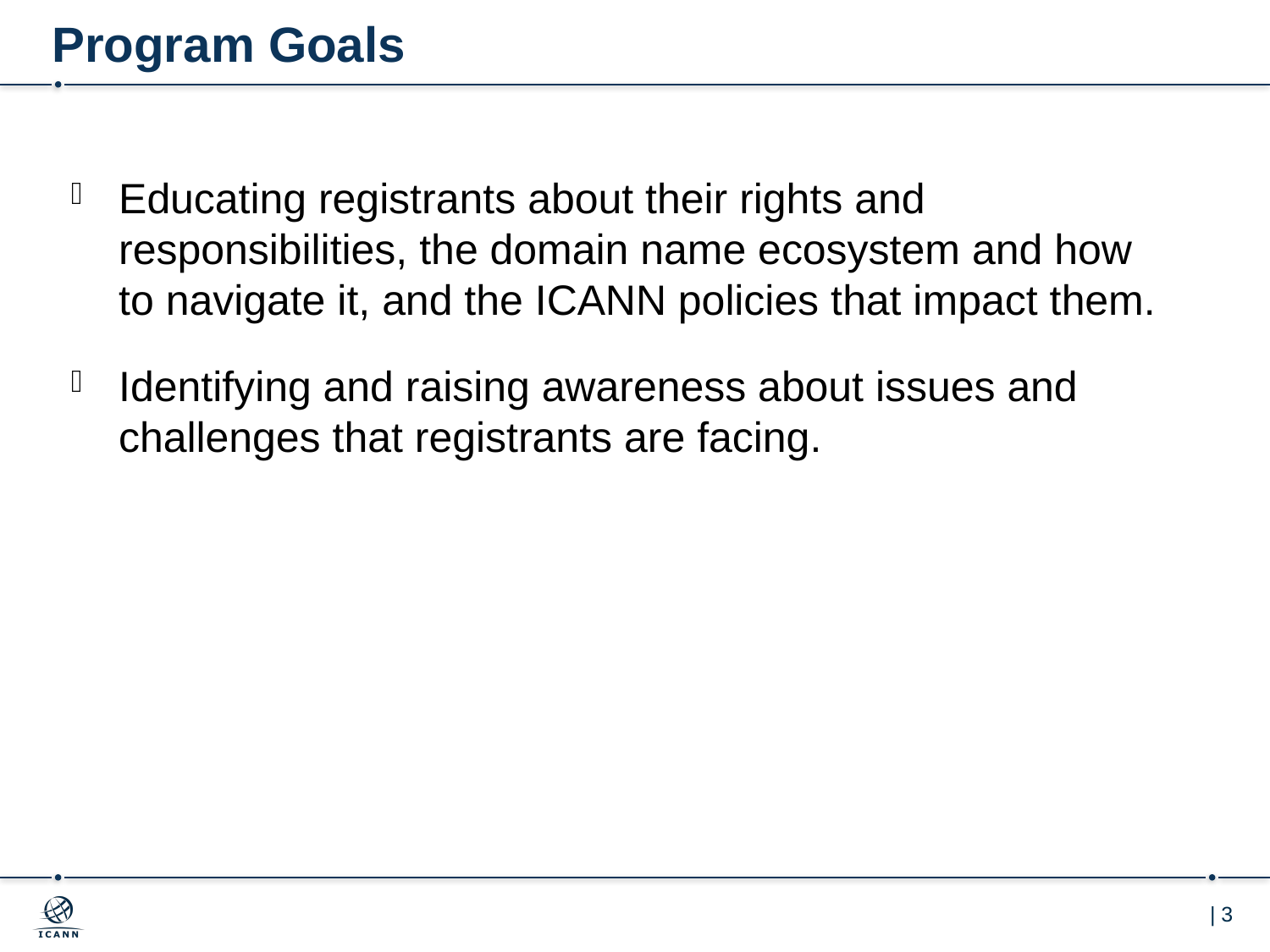

# Program Goals
Educating registrants about their rights and responsibilities, the domain name ecosystem and how to navigate it, and the ICANN policies that impact them.
Identifying and raising awareness about issues and challenges that registrants are facing.